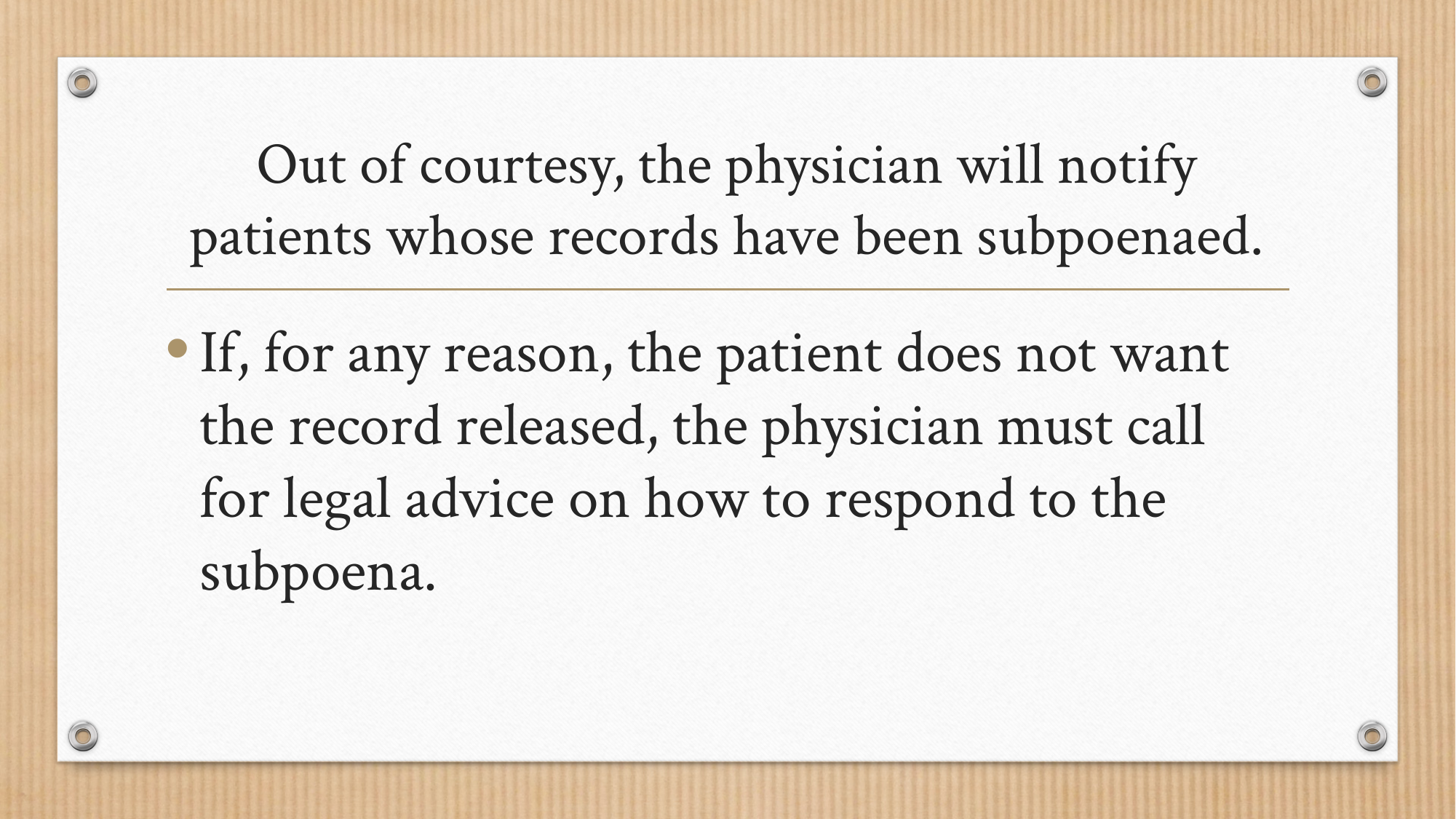

# Out of courtesy, the physician will notify patients whose records have been subpoenaed.
If, for any reason, the patient does not want the record released, the physician must call for legal advice on how to respond to the subpoena.